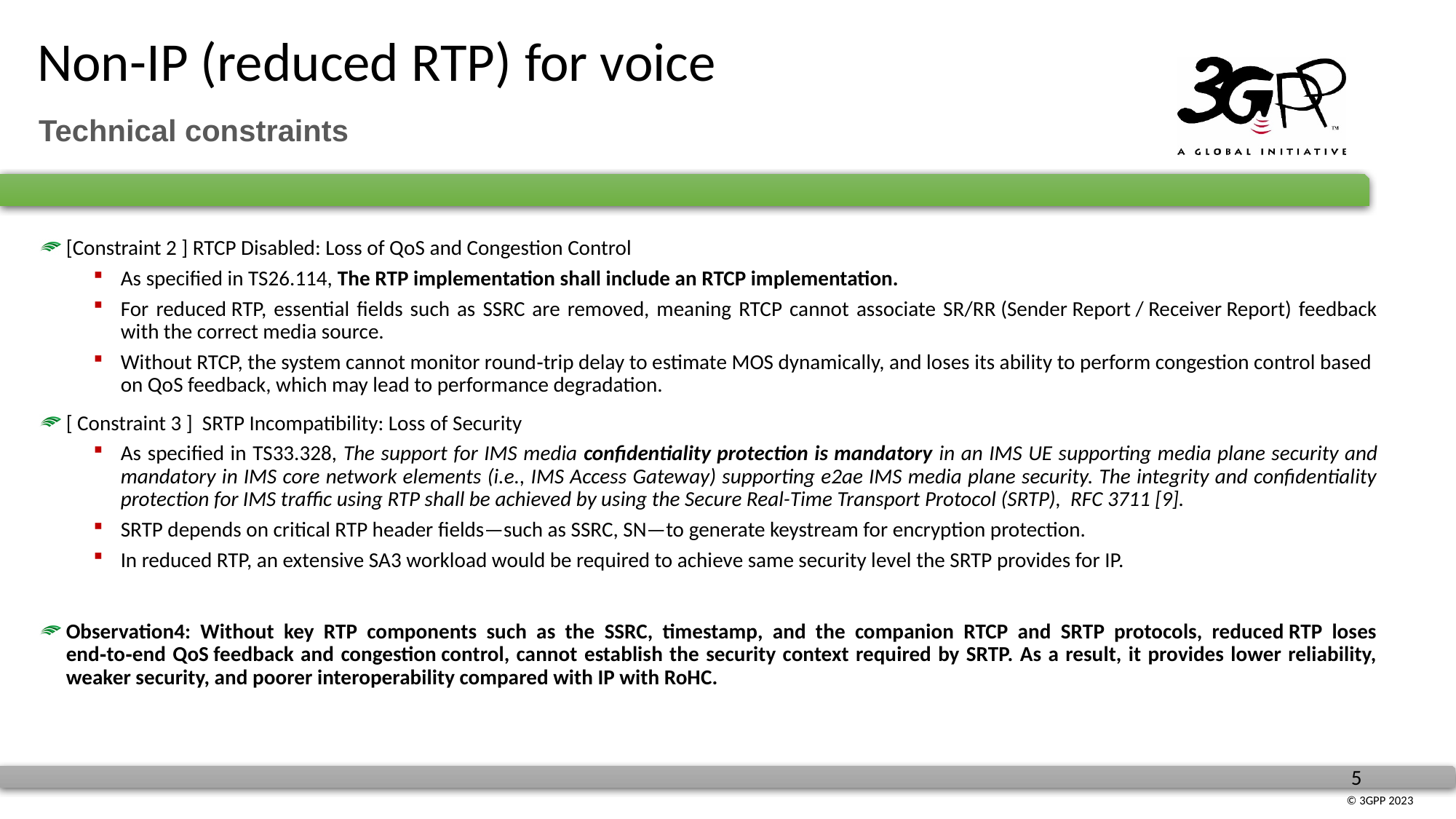

Non-IP (reduced RTP) for voice
Technical constraints

[Constraint 2 ] RTCP Disabled: Loss of QoS and Congestion Control
As specified in TS26.114, The RTP implementation shall include an RTCP implementation.
For reduced RTP, essential fields such as SSRC are removed, meaning RTCP cannot associate SR/RR (Sender Report / Receiver Report) feedback with the correct media source.
Without RTCP, the system cannot monitor round‑trip delay to estimate MOS dynamically, and loses its ability to perform congestion control based on QoS feedback, which may lead to performance degradation.
[ Constraint 3 ]  SRTP Incompatibility: Loss of Security
As specified in TS33.328, The support for IMS media confidentiality protection is mandatory in an IMS UE supporting media plane security and mandatory in IMS core network elements (i.e., IMS Access Gateway) supporting e2ae IMS media plane security. The integrity and confidentiality protection for IMS traffic using RTP shall be achieved by using the Secure Real-Time Transport Protocol (SRTP),  RFC 3711 [9].
SRTP depends on critical RTP header fields—such as SSRC, SN—to generate keystream for encryption protection.
In reduced RTP, an extensive SA3 workload would be required to achieve same security level the SRTP provides for IP.

Observation4: Without key RTP components such as the SSRC, timestamp, and the companion RTCP and SRTP protocols, reduced RTP loses end‑to‑end QoS feedback and congestion control, cannot establish the security context required by SRTP. As a result, it provides lower reliability, weaker security, and poorer interoperability compared with IP with RoHC.